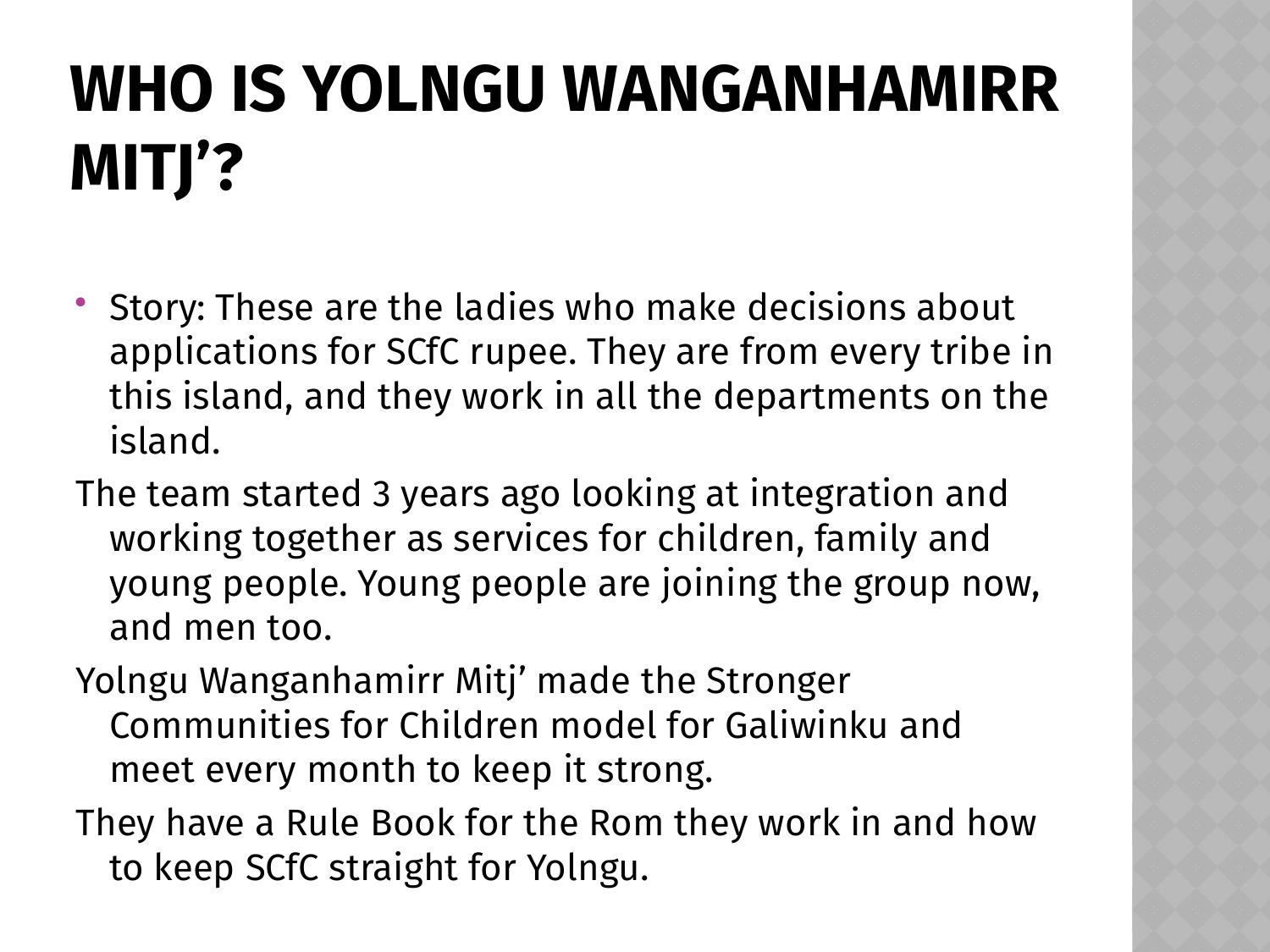

# Who is yolngu wanganhamirr mitj’?

Story: These are the ladies who make decisions about applications for SCfC rupee. They are from every tribe in this island, and they work in all the departments on the island.
The team started 3 years ago looking at integration and working together as services for children, family and young people. Young people are joining the group now, and men too.
Yolngu Wanganhamirr Mitj’ made the Stronger Communities for Children model for Galiwinku and meet every month to keep it strong.
They have a Rule Book for the Rom they work in and how to keep SCfC straight for Yolngu.